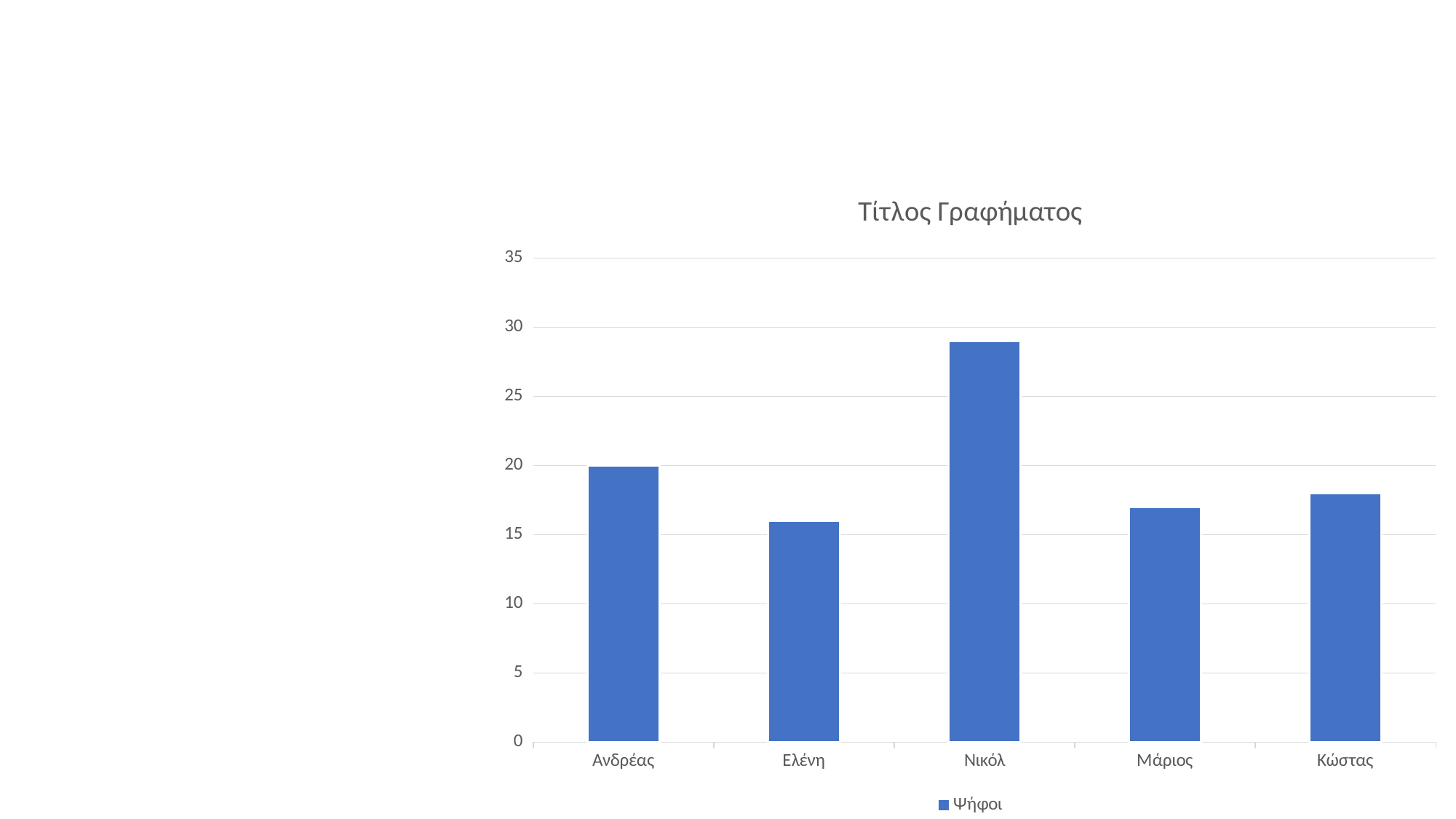

### Chart: Τίτλος Γραφήματος

| Category | Ψήφοι |
|---|---|
| Ανδρέας | 20.0 |
| Ελένη | 16.0 |
| Νικόλ | 29.0 |
| Μάριος | 17.0 |
| Κώστας | 18.0 |